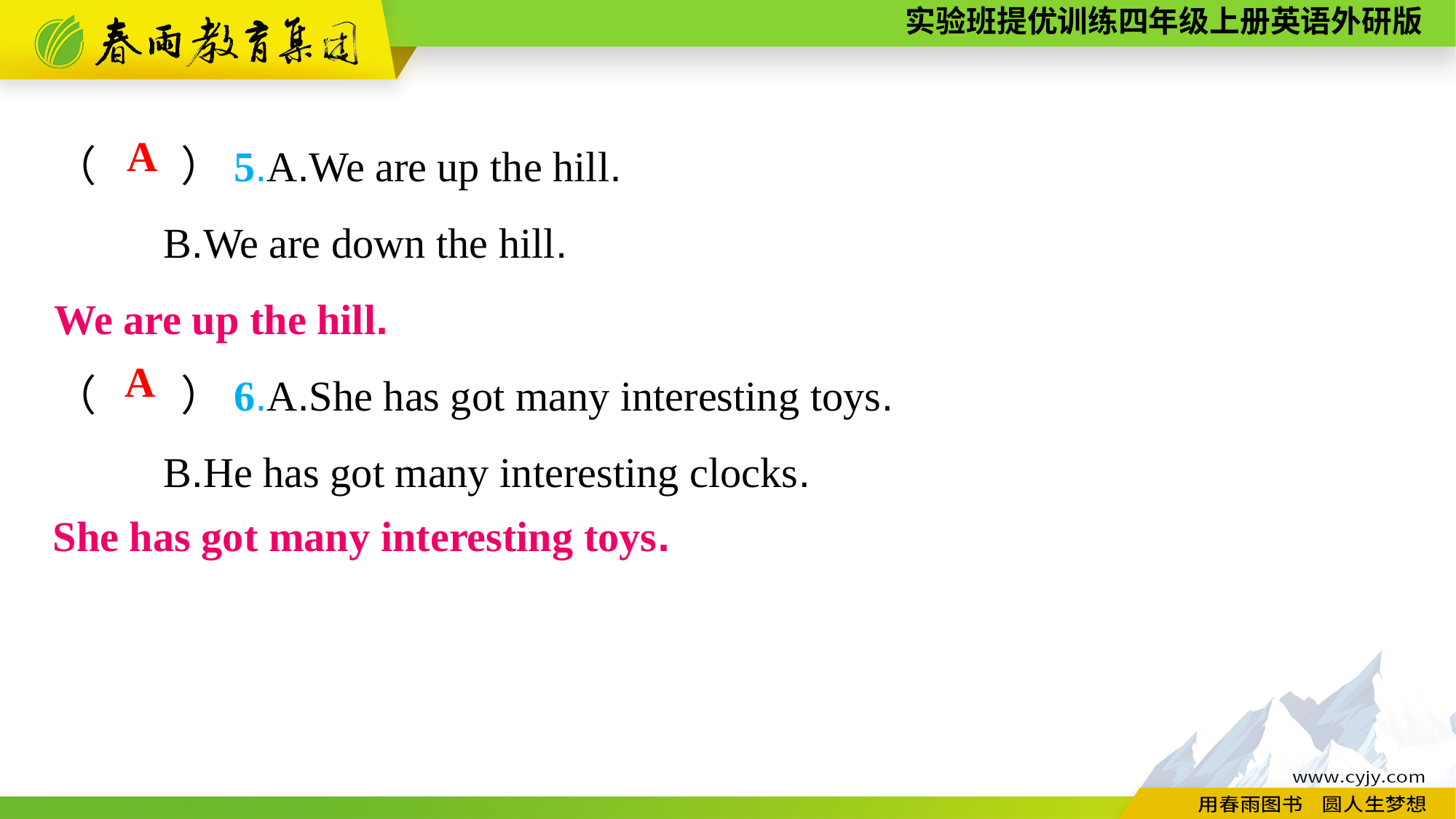

（　　）5.A.We are up the hill.
	B.We are down the hill.

（　　）6.A.She has got many interesting toys.
	B.He has got many interesting clocks.
A
We are up the hill.
A
She has got many interesting toys.